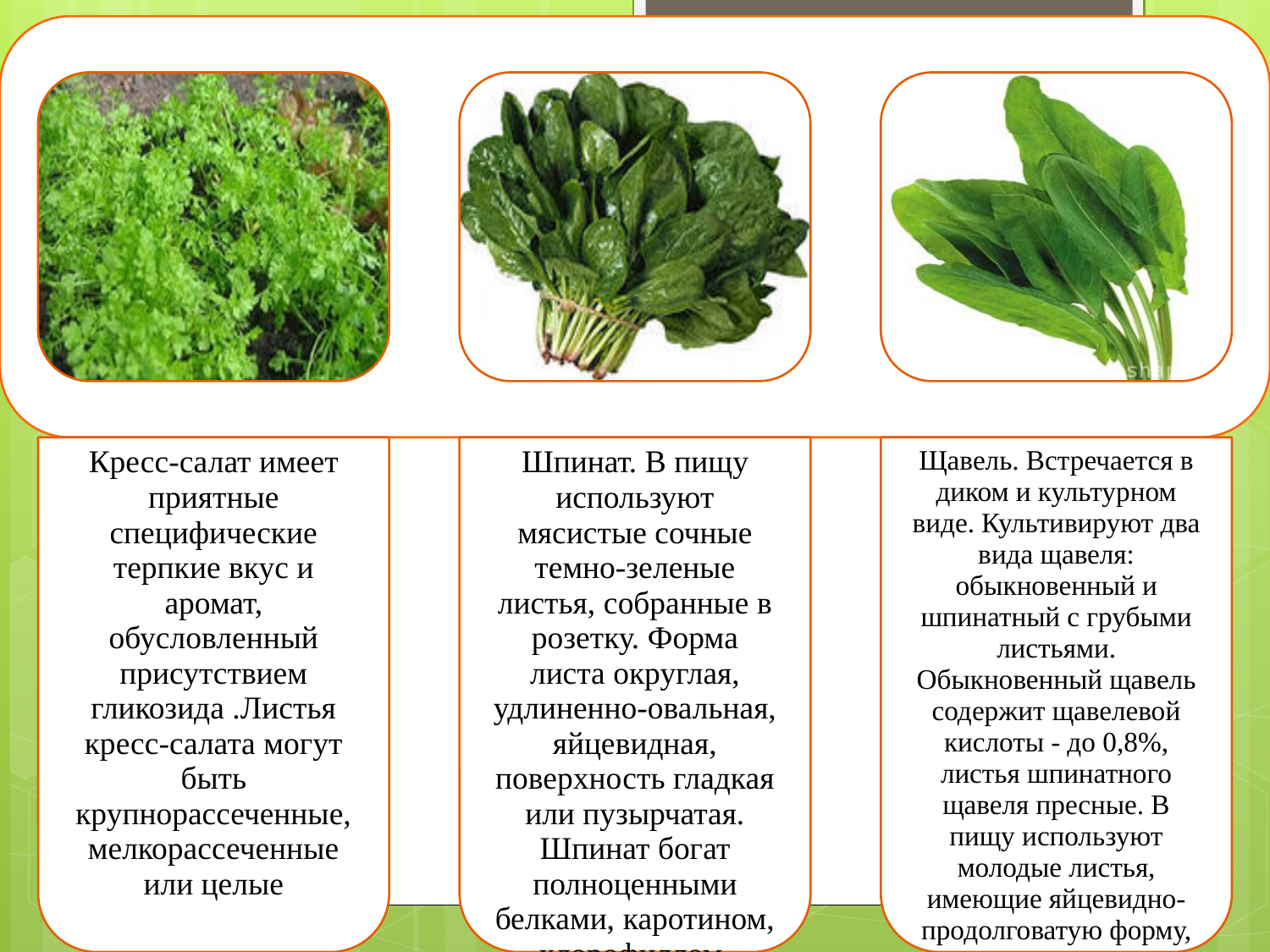

Кресс-салат имеет приятные специфические терпкие вкус и аромат, обусловленный присутствием гликозида .Листья кресс-салата могут быть крупнорассеченные, мелкорассеченные или целые